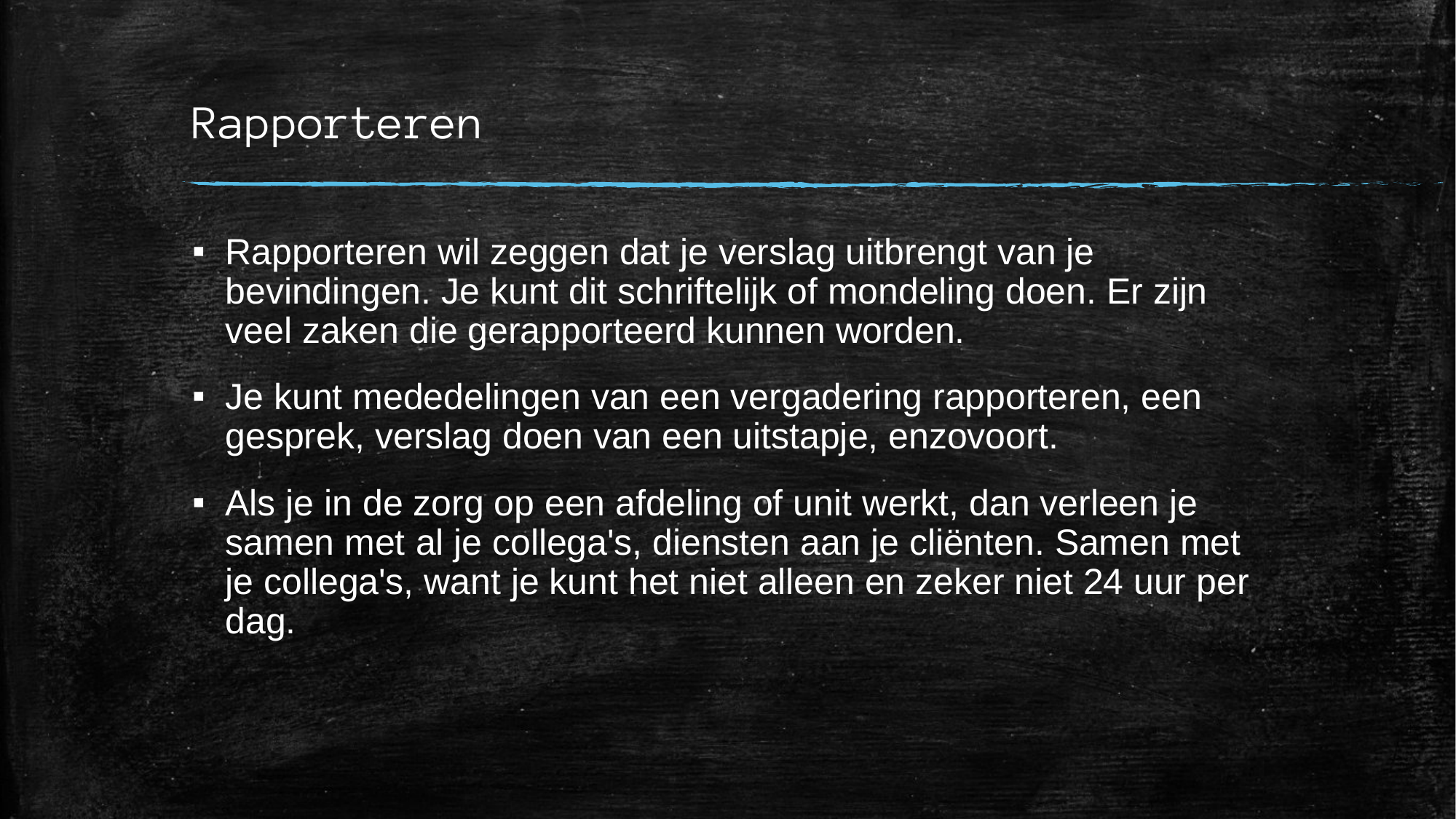

# Rapporteren
Rapporteren wil zeggen dat je verslag uitbrengt van je bevindingen. Je kunt dit schriftelijk of mondeling doen. Er zijn veel zaken die gerapporteerd kunnen worden.
Je kunt mededelingen van een vergadering rapporteren, een gesprek, verslag doen van een uitstapje, enzovoort.
Als je in de zorg op een afdeling of unit werkt, dan verleen je samen met al je collega's, diensten aan je cliënten. Samen met je collega's, want je kunt het niet alleen en zeker niet 24 uur per dag.